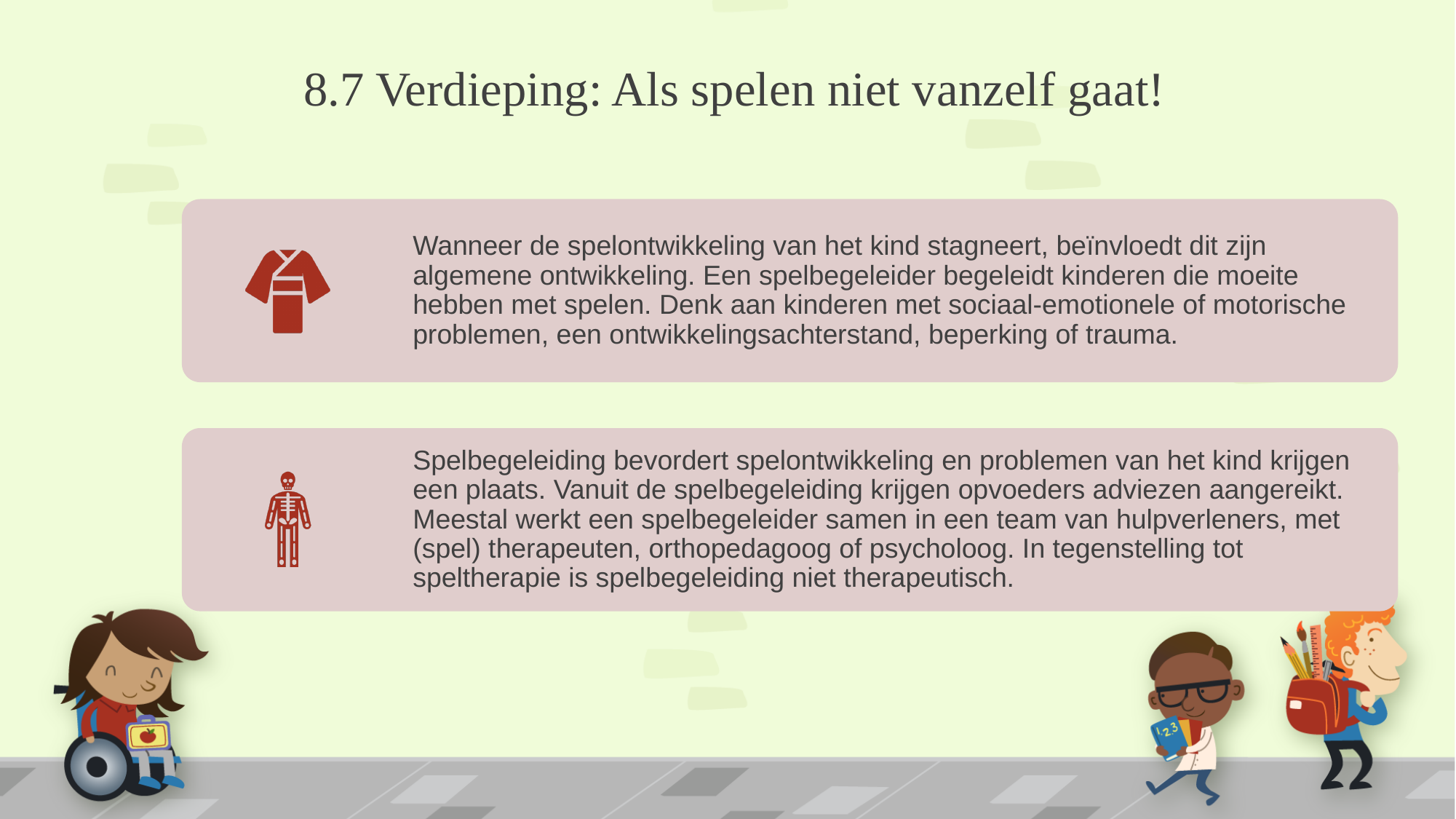

8.7 Verdieping: Als spelen niet vanzelf gaat!
Wanneer de spelontwikkeling van het kind stagneert, beïnvloedt dit zijn algemene ontwikkeling. Een spelbegeleider begeleidt kinderen die moeite hebben met spelen. Denk aan kinderen met sociaal-emotionele of motorische problemen, een ontwikkelingsachterstand, beperking of trauma.
Spelbegeleiding bevordert spelontwikkeling en problemen van het kind krijgen een plaats. Vanuit de spelbegeleiding krijgen opvoeders adviezen aangereikt. Meestal werkt een spelbegeleider samen in een team van hulpverleners, met (spel) therapeuten, orthopedagoog of psycholoog. In tegenstelling tot speltherapie is spelbegeleiding niet therapeutisch.